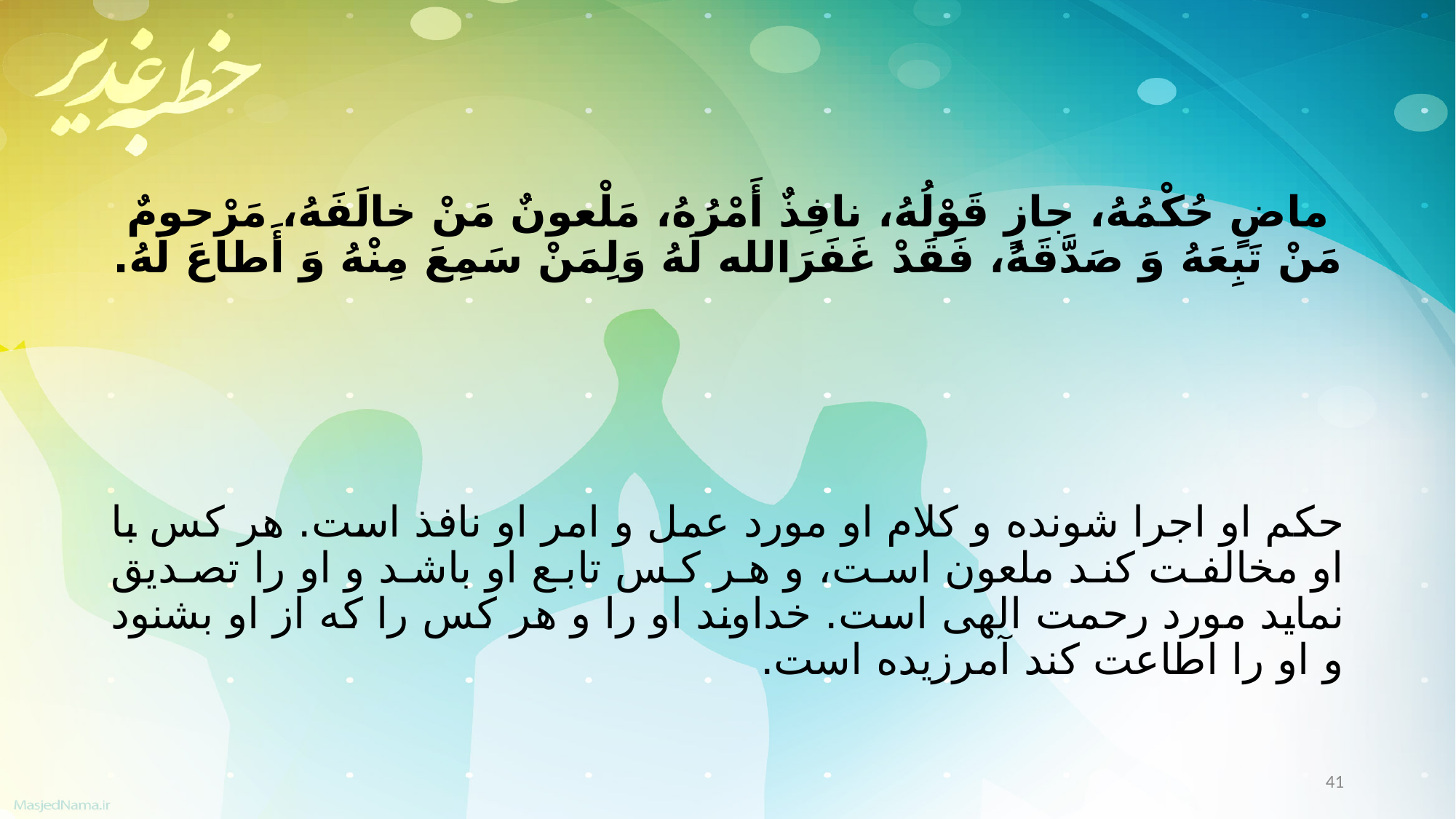

ماضٍ حُکْمُهُ، جازٍ قَوْلُهُ، نافِذٌ أَمْرُهُ، مَلْعونٌ مَنْ خالَفَهُ، مَرْحومٌ مَنْ تَبِعَهُ وَ صَدَّقَهُ، فَقَدْ غَفَرَالله لَهُ وَلِمَنْ سَمِعَ مِنْهُ وَ أَطاعَ لَهُ.
حکم او اجرا شونده و کلام او مورد عمل و امر او نافذ است. هر کس با او مخالفت کند ملعون است، و هر کس تابع او باشد و او را تصدیق نماید مورد رحمت الهى است. خداوند او را و هر کس را که از او بشنود و او را اطاعت کند آمرزیده است.
41